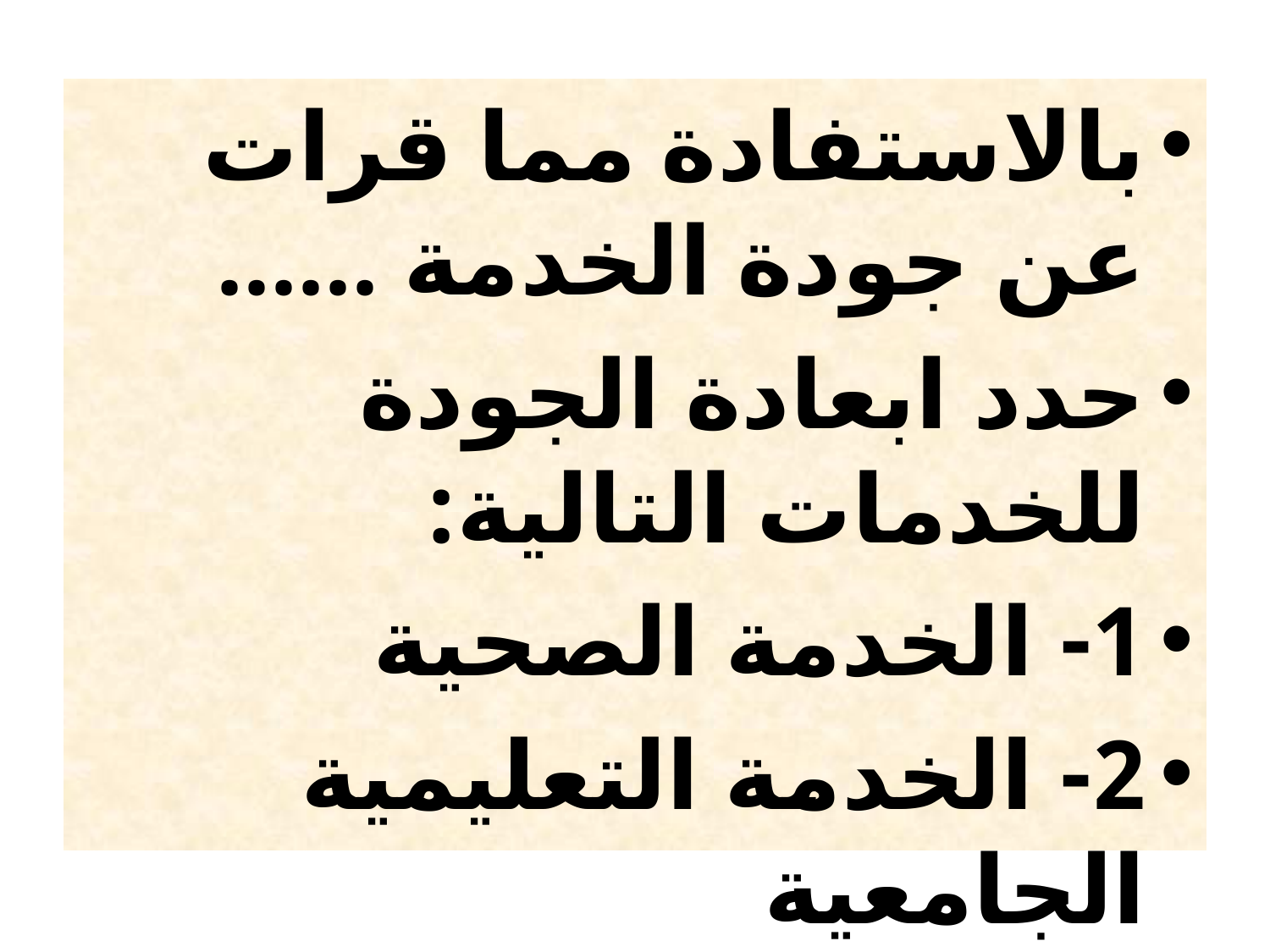

#
بالاستفادة مما قرات عن جودة الخدمة ......
حدد ابعادة الجودة للخدمات التالية:
1- الخدمة الصحية
2- الخدمة التعليمية الجامعية
3- الخدمة الفندقية